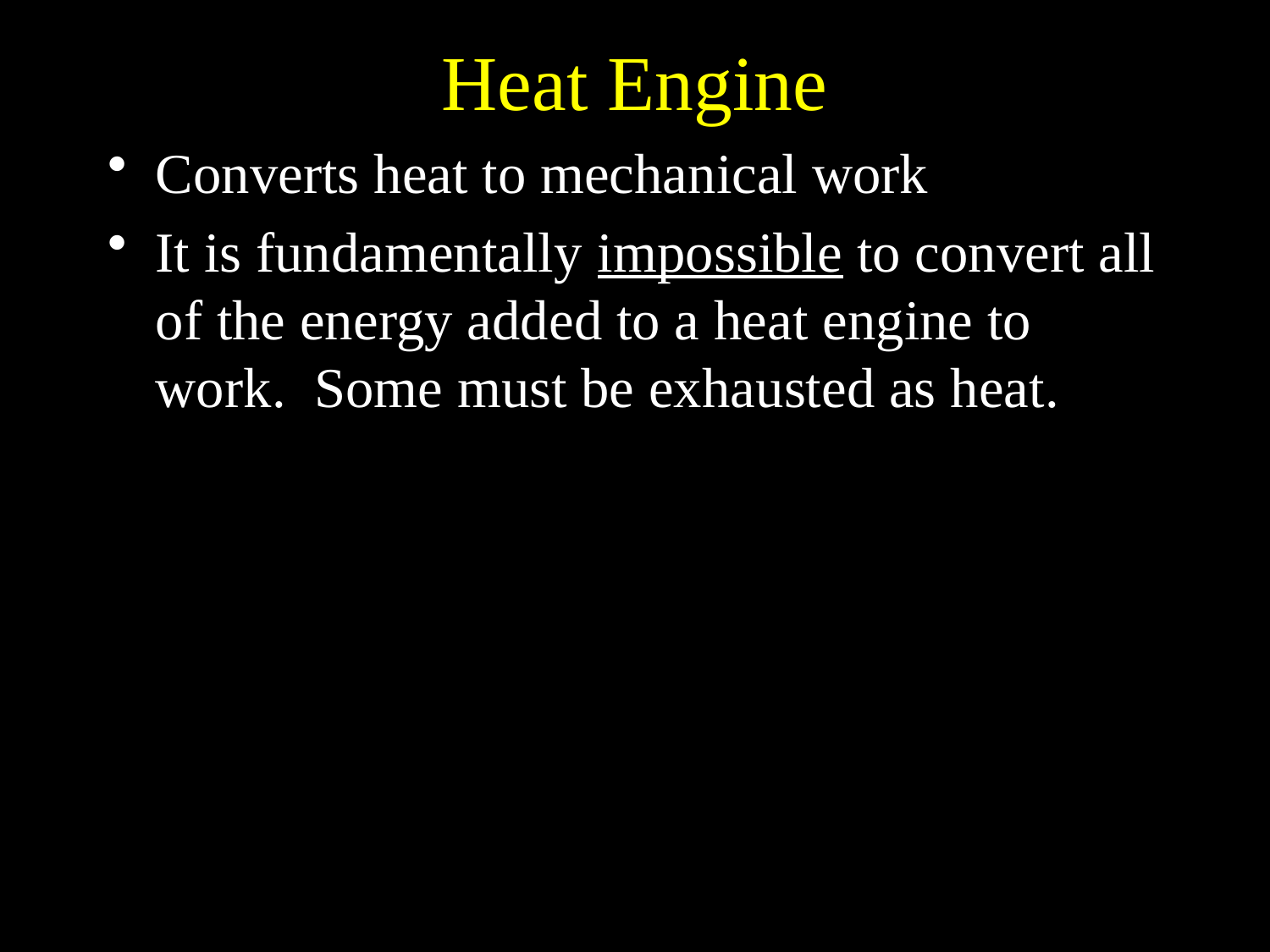

# Heat Engine
Converts heat to mechanical work
It is fundamentally impossible to convert all of the energy added to a heat engine to work.  Some must be exhausted as heat.